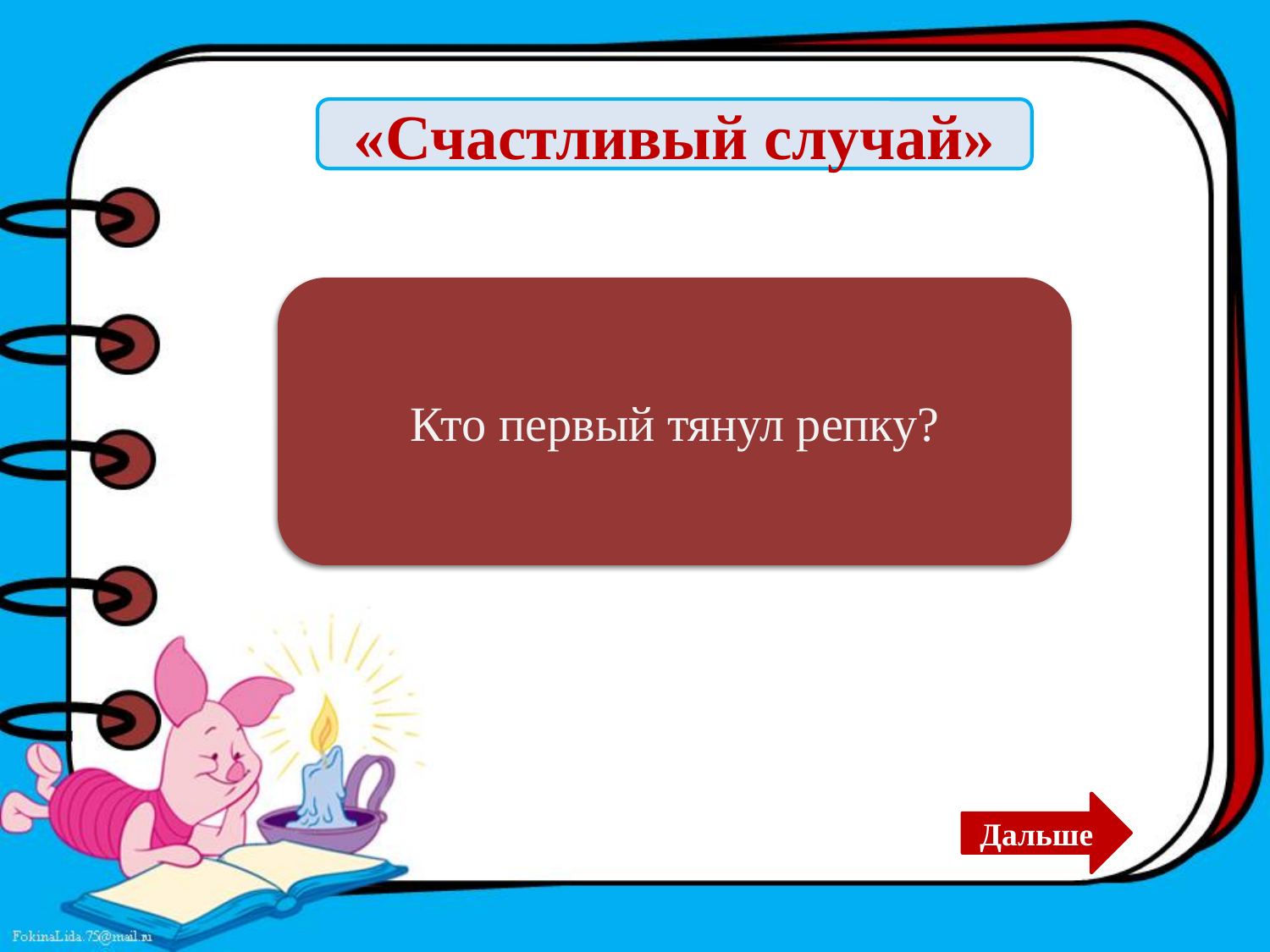

«Счастливый случай»

Дед
Кто первый тянул репку?
Дальше